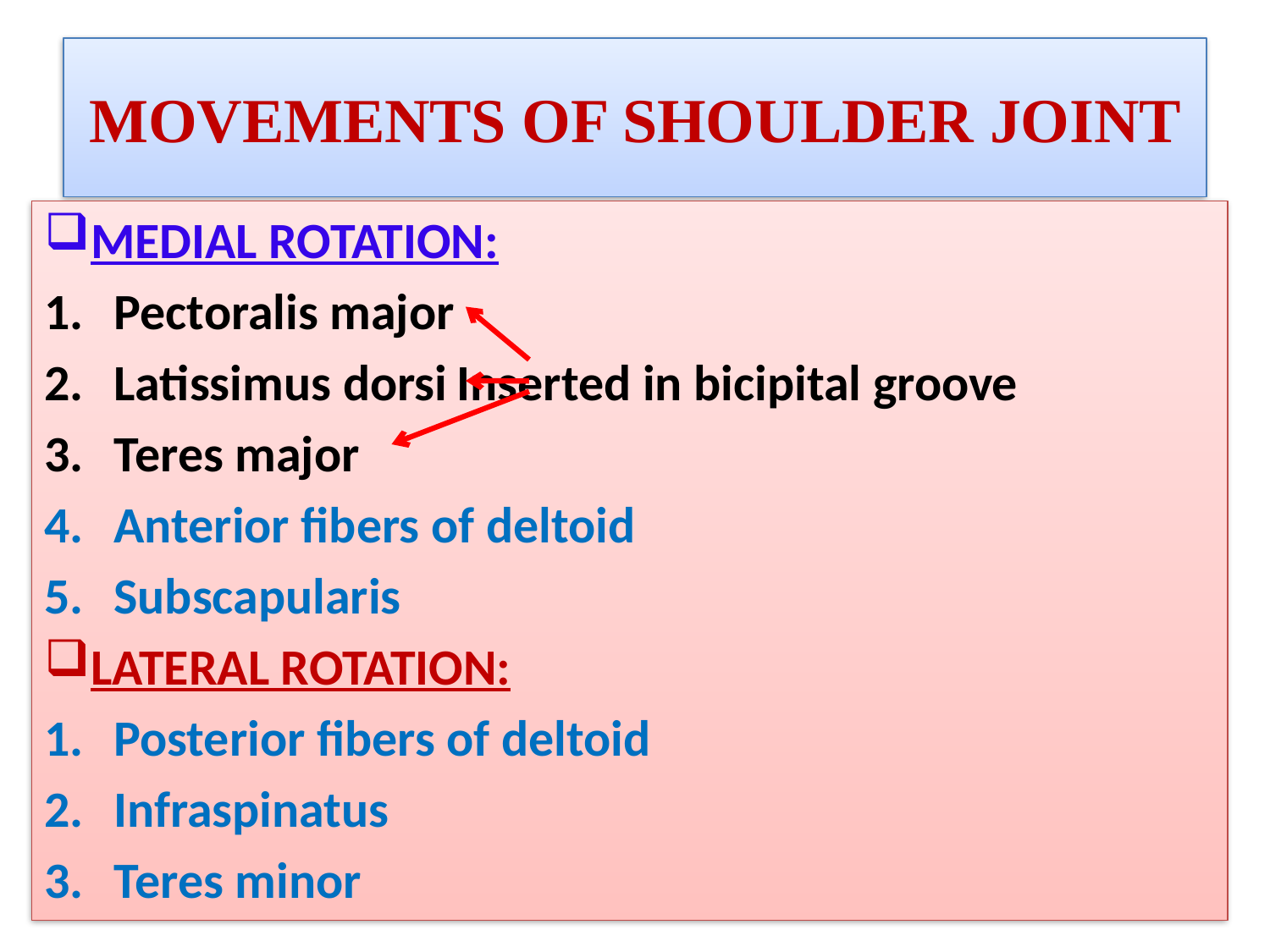

# MOVEMENTS OF SHOULDER JOINT
MEDIAL ROTATION:
Pectoralis major
Latissimus dorsi	Inserted in bicipital groove
Teres major
Anterior fibers of deltoid
Subscapularis
LATERAL ROTATION:
Posterior fibers of deltoid
Infraspinatus
Teres minor